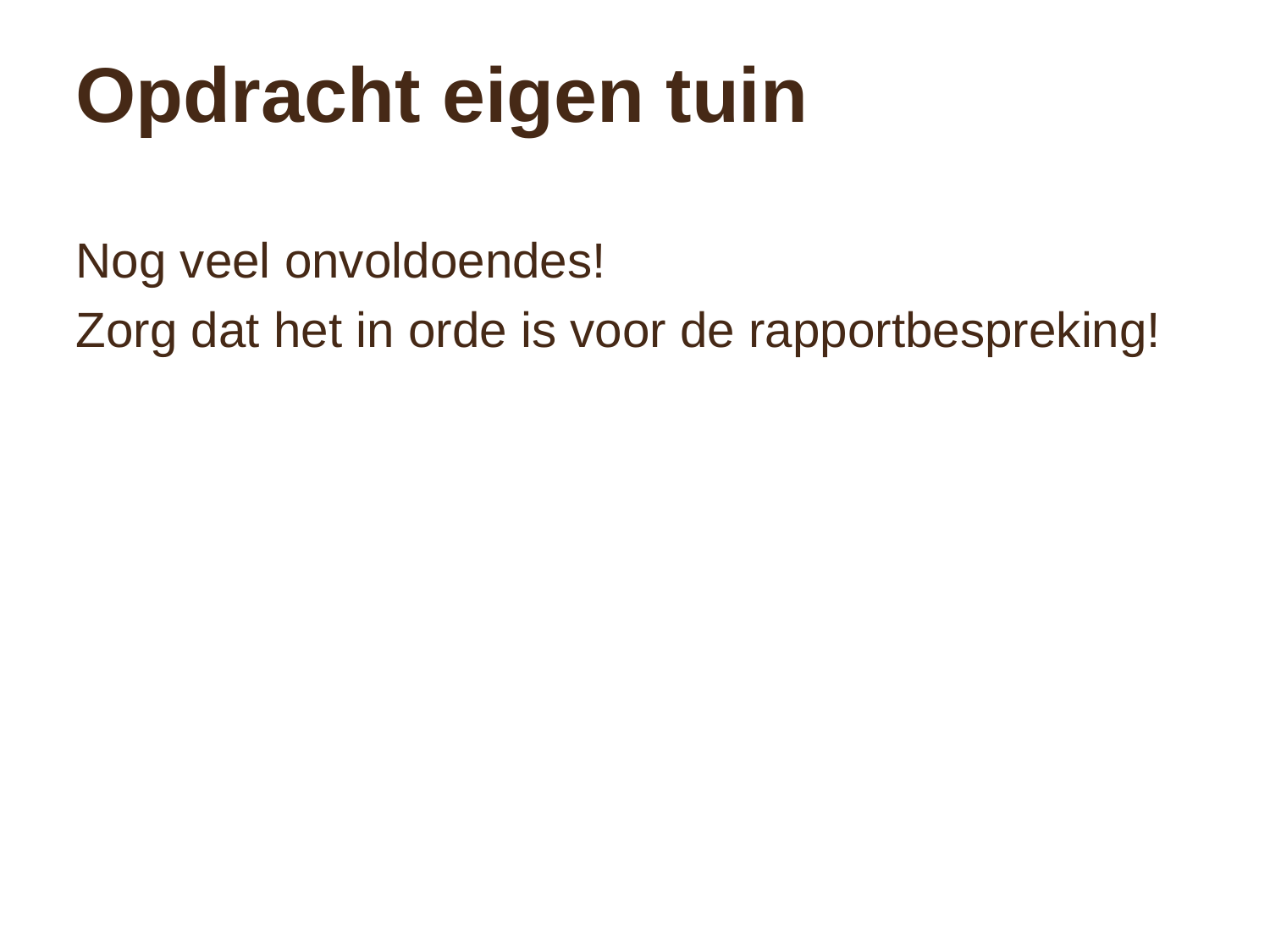

# Opdracht eigen tuin
Nog veel onvoldoendes!
Zorg dat het in orde is voor de rapportbespreking!